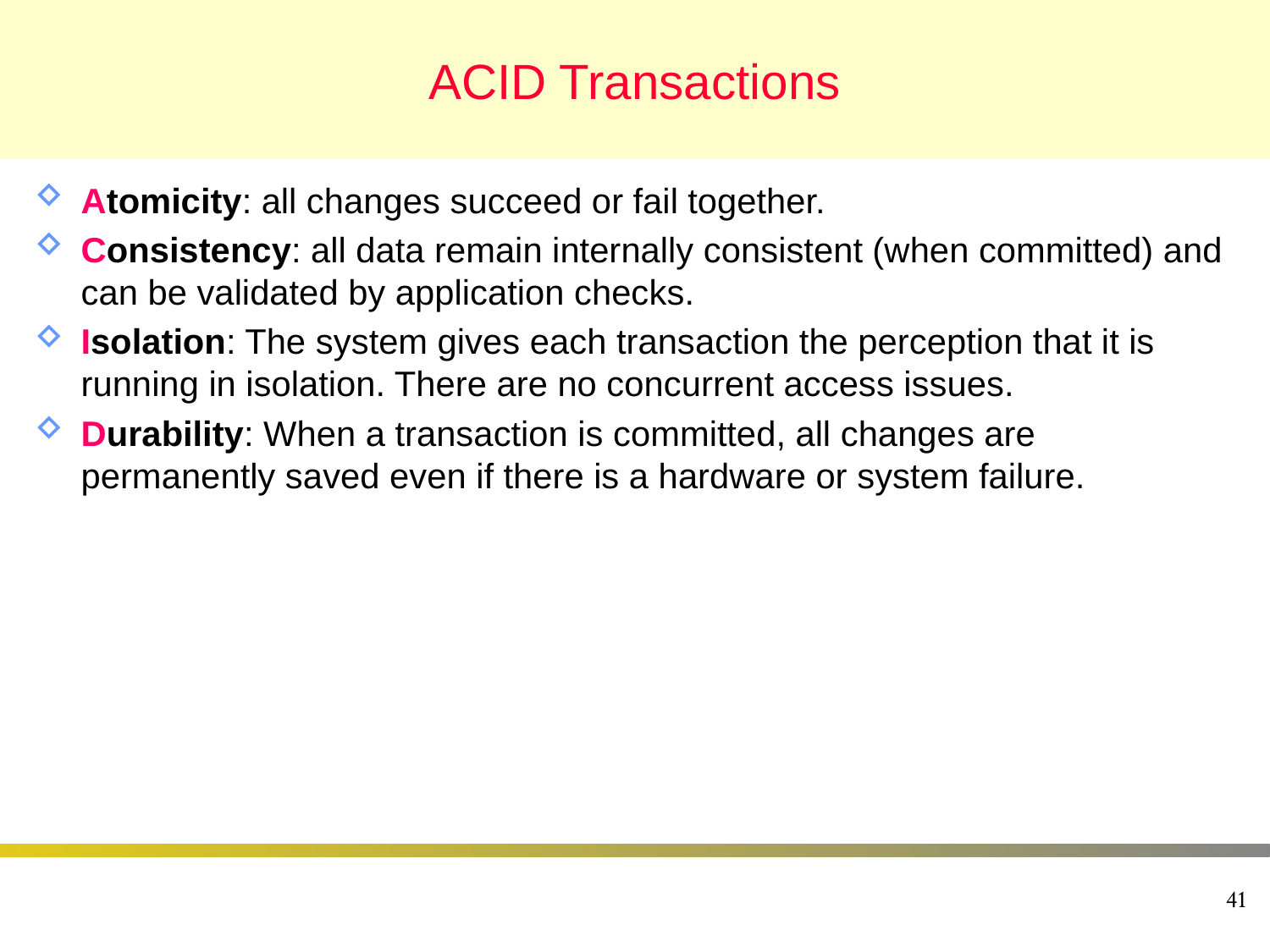

# ACID Transactions
Atomicity: all changes succeed or fail together.
Consistency: all data remain internally consistent (when committed) and can be validated by application checks.
Isolation: The system gives each transaction the perception that it is running in isolation. There are no concurrent access issues.
Durability: When a transaction is committed, all changes are permanently saved even if there is a hardware or system failure.
41